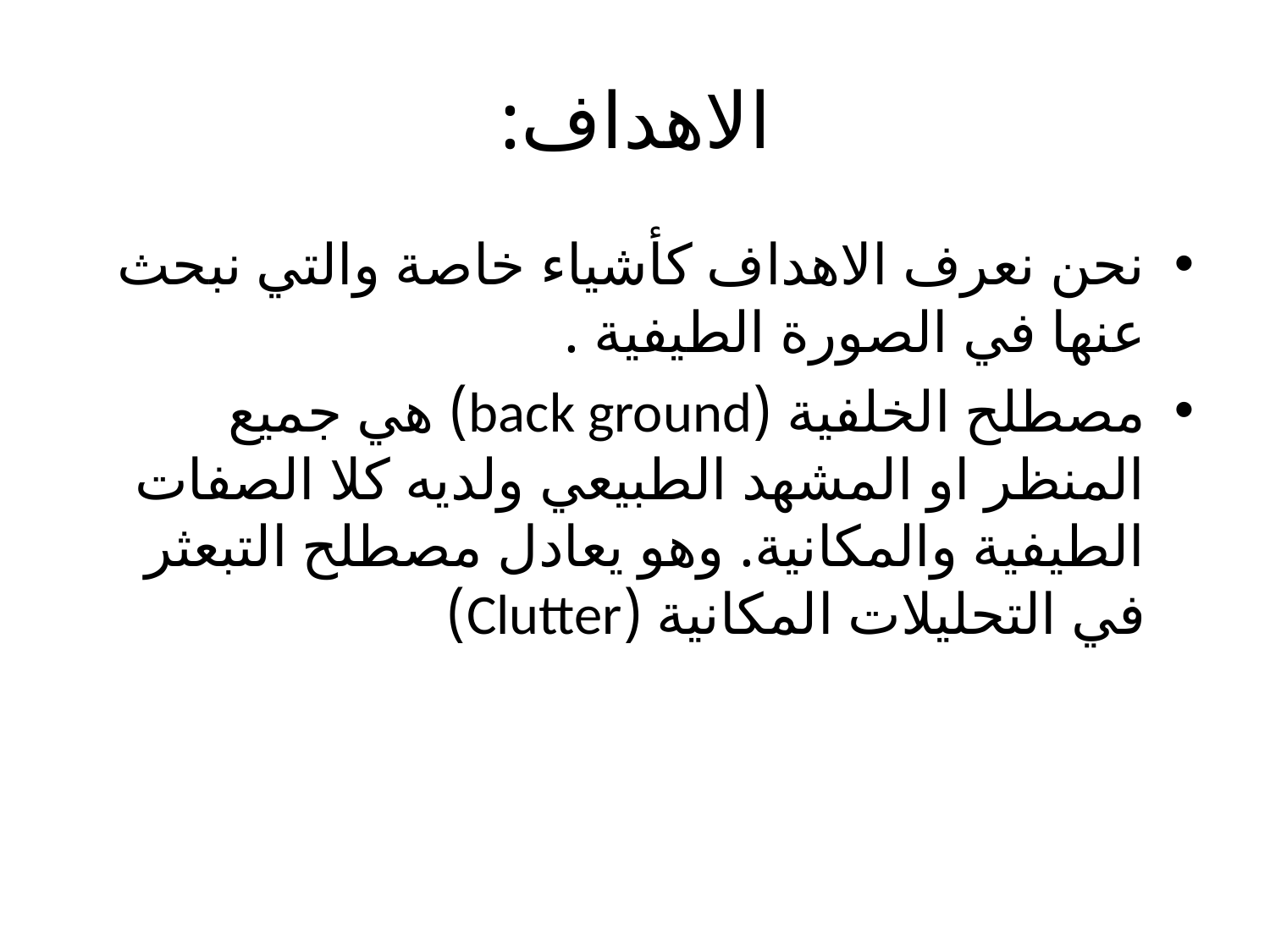

# الاهداف:
نحن نعرف الاهداف كأشياء خاصة والتي نبحث عنها في الصورة الطيفية .
مصطلح الخلفية (back ground) هي جميع المنظر او المشهد الطبيعي ولديه كلا الصفات الطيفية والمكانية. وهو يعادل مصطلح التبعثر في التحليلات المكانية (Clutter)